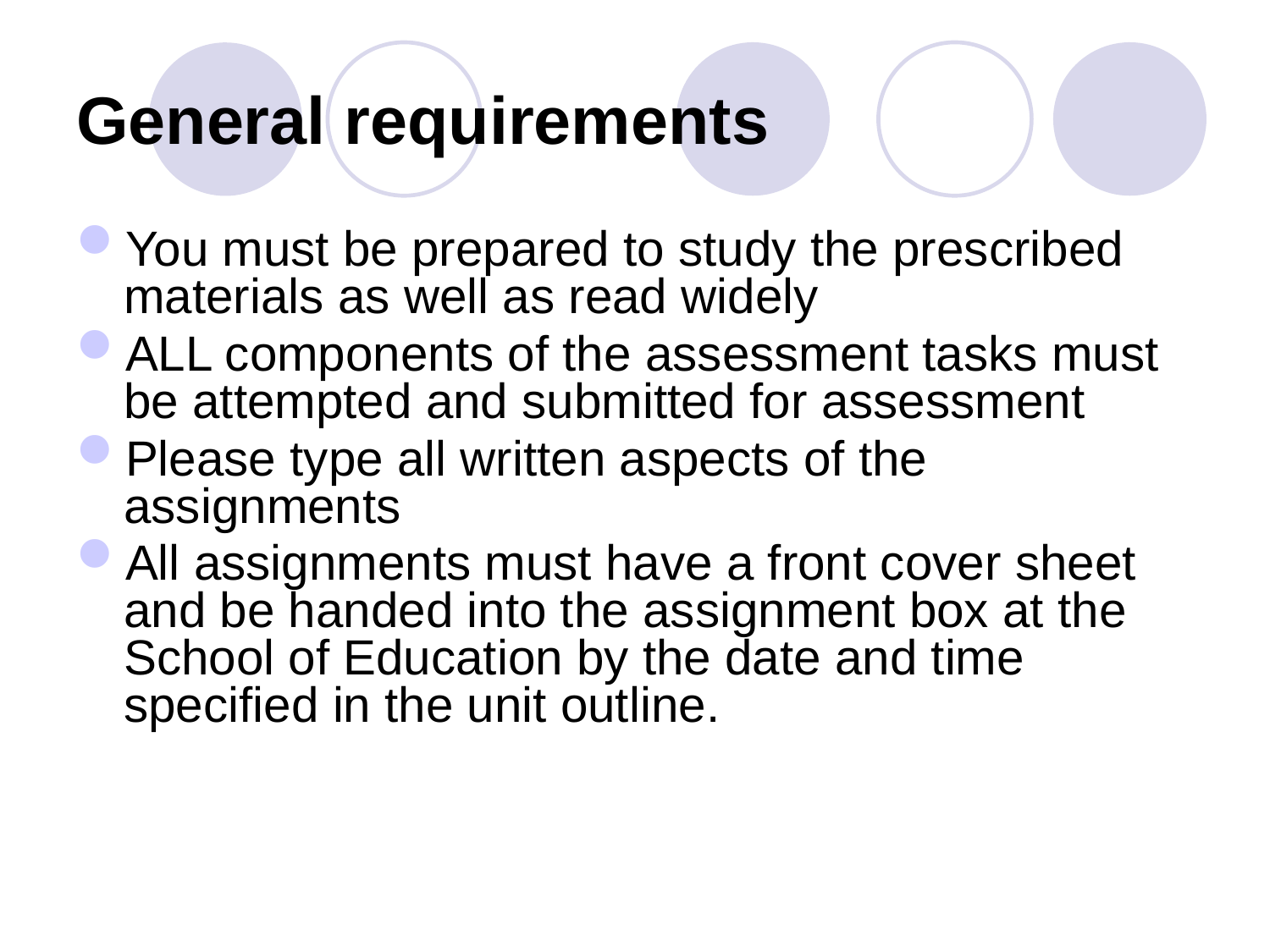

# General requirements
You must be prepared to study the prescribed materials as well as read widely
ALL components of the assessment tasks must be attempted and submitted for assessment
Please type all written aspects of the assignments
All assignments must have a front cover sheet and be handed into the assignment box at the School of Education by the date and time specified in the unit outline.